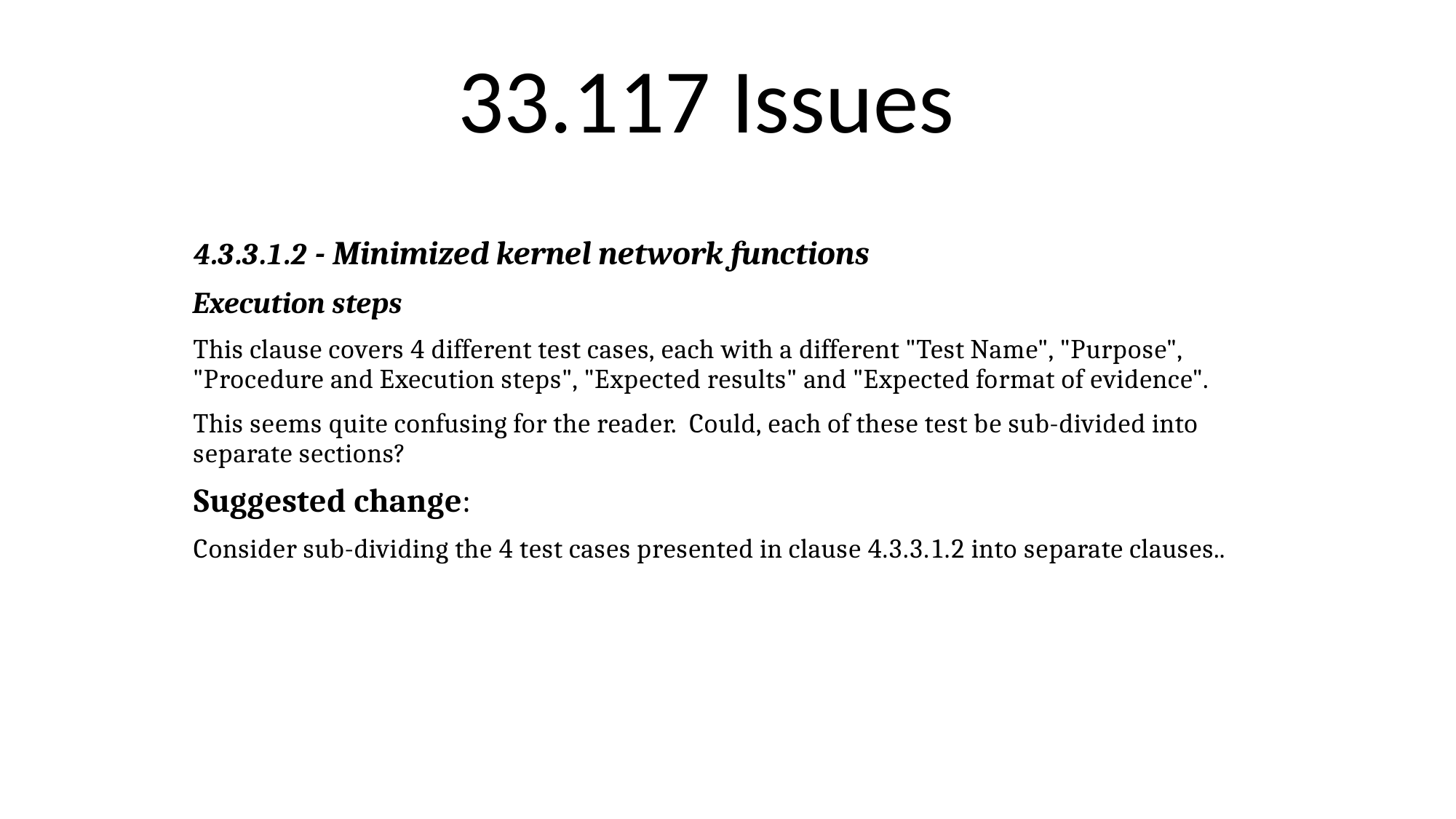

# 33.117 Issues
4.3.3.1.2 - Minimized kernel network functions
Execution steps
This clause covers 4 different test cases, each with a different "Test Name", "Purpose", "Procedure and Execution steps", "Expected results" and "Expected format of evidence".
This seems quite confusing for the reader.  Could, each of these test be sub-divided into separate sections?
Suggested change:
Consider sub-dividing the 4 test cases presented in clause 4.3.3.1.2 into separate clauses..